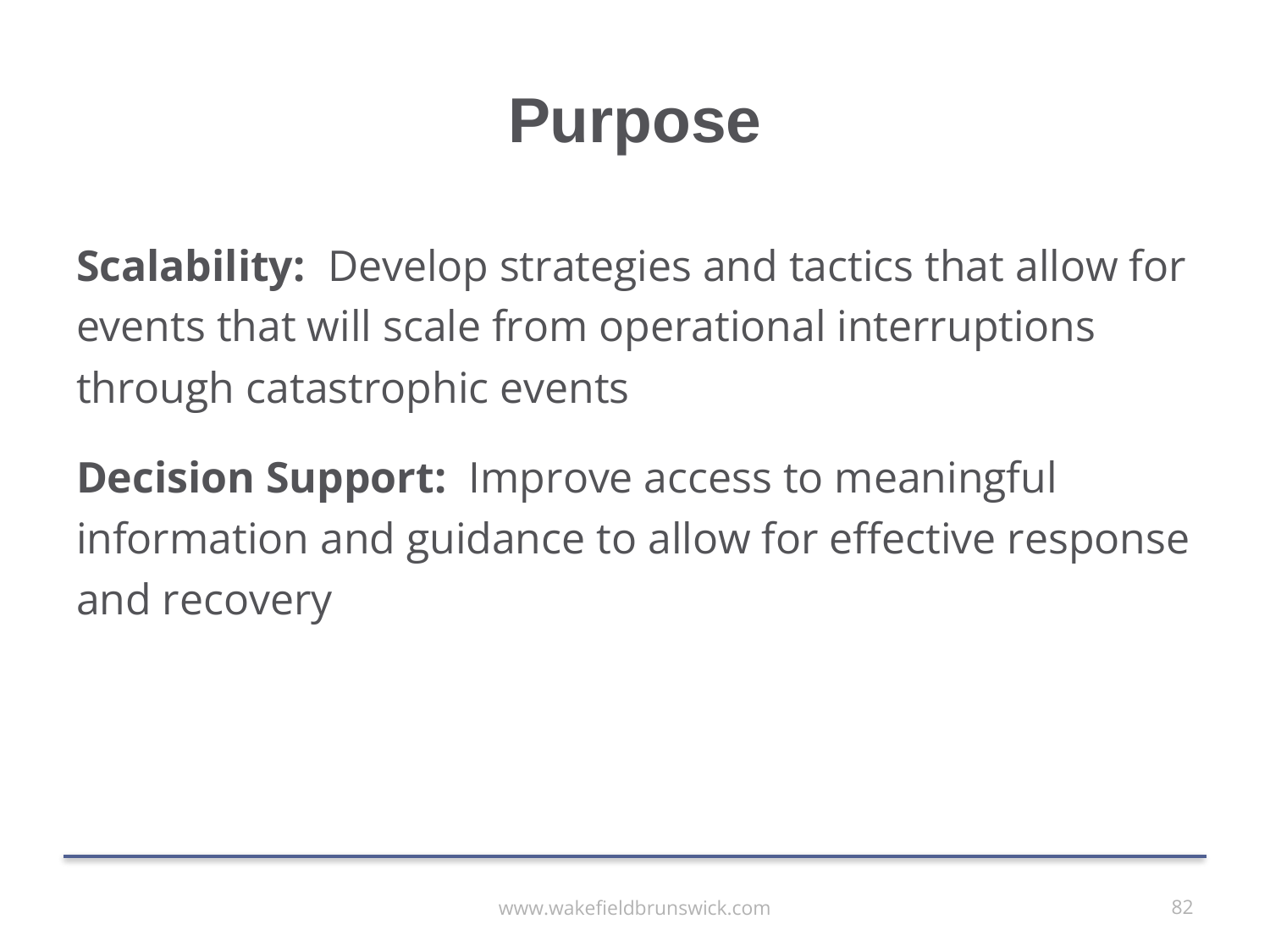

# Purpose
Scalability:  Develop strategies and tactics that allow for events that will scale from operational interruptions through catastrophic events
Decision Support:  Improve access to meaningful information and guidance to allow for effective response and recovery
www.wakefieldbrunswick.com
82